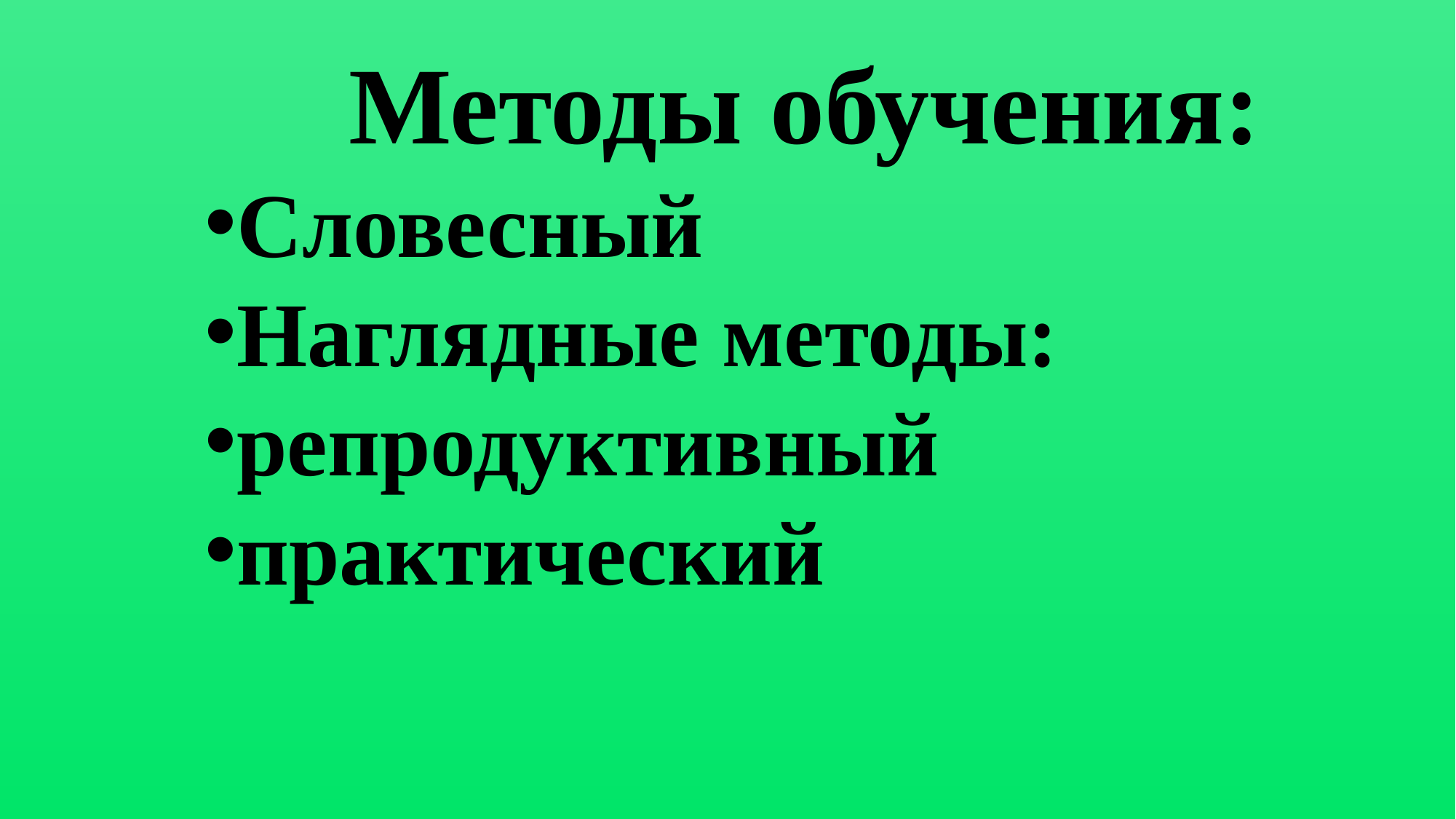

Методы обучения:
Словесный
Наглядные методы:
репродуктивный
практический